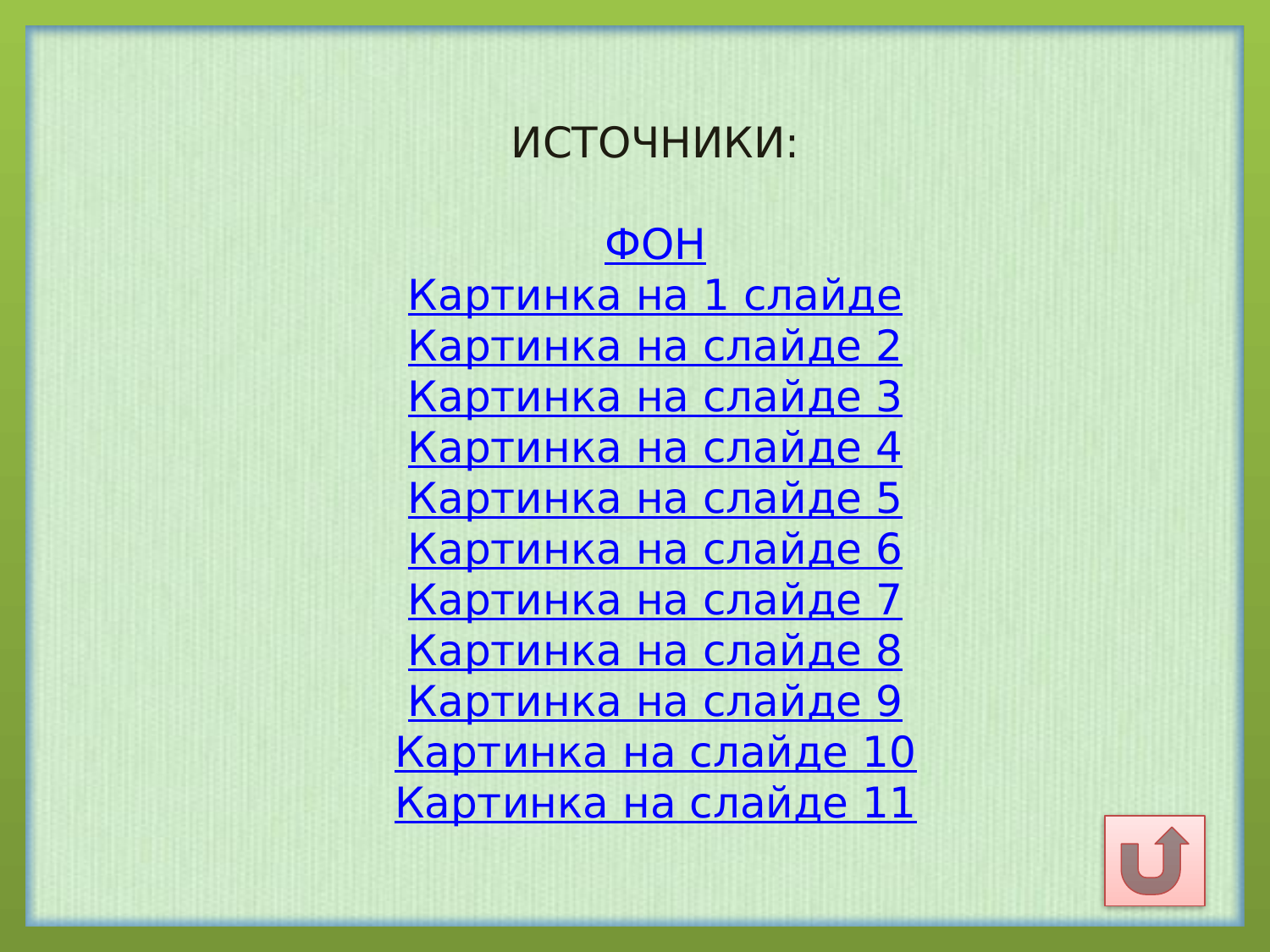

ИСТОЧНИКИ:

ФОН
Картинка на 1 слайде
Картинка на слайде 2
Картинка на слайде 3
Картинка на слайде 4
Картинка на слайде 5
Картинка на слайде 6
Картинка на слайде 7
Картинка на слайде 8
Картинка на слайде 9
Картинка на слайде 10
Картинка на слайде 11